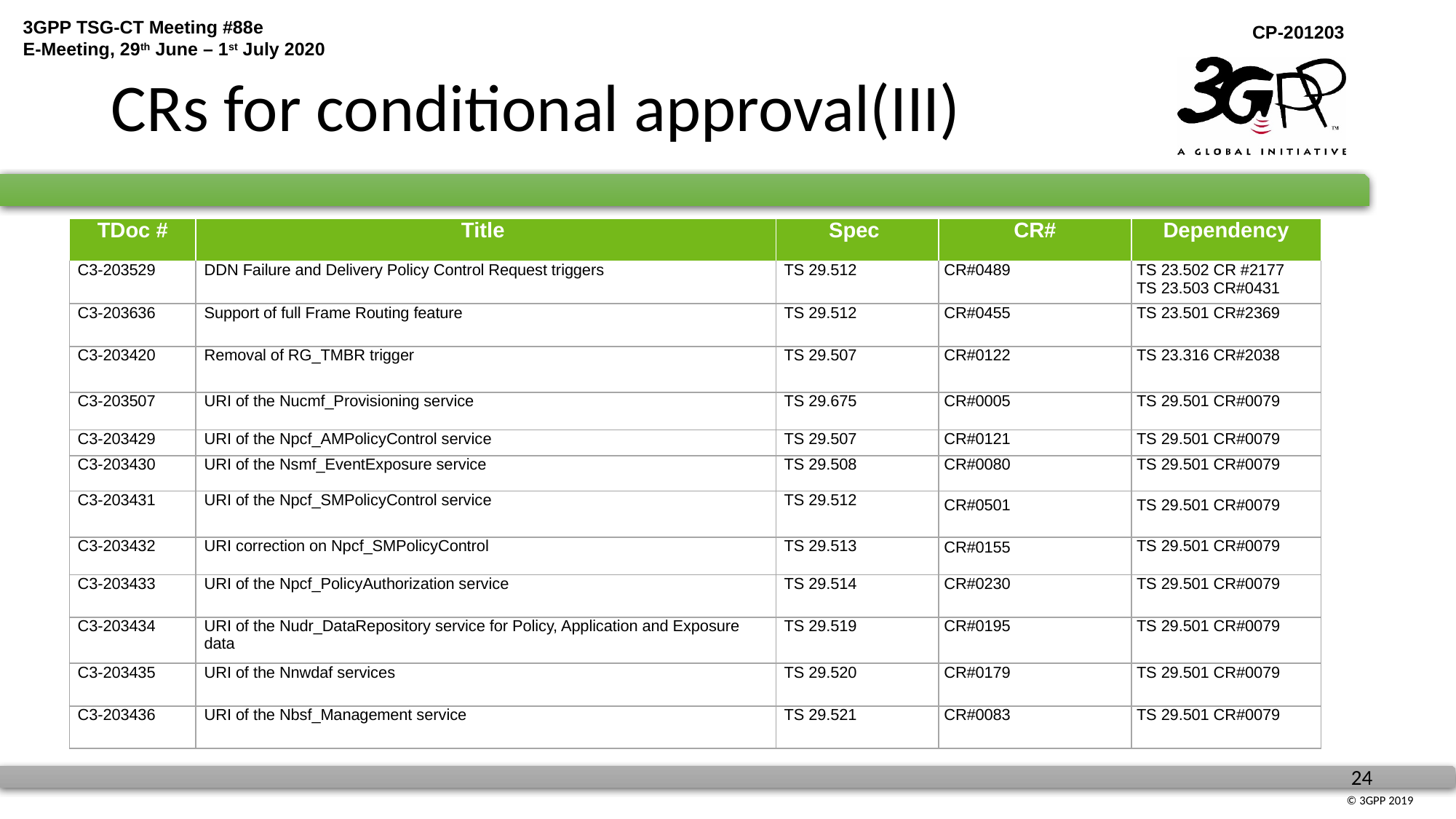

# CRs for conditional approval(III)
| TDoc # | Title | Spec | CR# | Dependency |
| --- | --- | --- | --- | --- |
| C3-203529 | DDN Failure and Delivery Policy Control Request triggers | TS 29.512 | CR#0489 | TS 23.502 CR #2177 TS 23.503 CR#0431 |
| C3-203636 | Support of full Frame Routing feature | TS 29.512 | CR#0455 | TS 23.501 CR#2369 |
| C3-203420 | Removal of RG\_TMBR trigger | TS 29.507 | CR#0122 | TS 23.316 CR#2038 |
| C3-203507 | URI of the Nucmf\_Provisioning service | TS 29.675 | CR#0005 | TS 29.501 CR#0079 |
| C3-203429 | URI of the Npcf\_AMPolicyControl service | TS 29.507 | CR#0121 | TS 29.501 CR#0079 |
| C3-203430 | URI of the Nsmf\_EventExposure service | TS 29.508 | CR#0080 | TS 29.501 CR#0079 |
| C3-203431 | URI of the Npcf\_SMPolicyControl service | TS 29.512 | CR#0501 | TS 29.501 CR#0079 |
| C3-203432 | URI correction on Npcf\_SMPolicyControl | TS 29.513 | CR#0155 | TS 29.501 CR#0079 |
| C3-203433 | URI of the Npcf\_PolicyAuthorization service | TS 29.514 | CR#0230 | TS 29.501 CR#0079 |
| C3-203434 | URI of the Nudr\_DataRepository service for Policy, Application and Exposure data | TS 29.519 | CR#0195 | TS 29.501 CR#0079 |
| C3-203435 | URI of the Nnwdaf services | TS 29.520 | CR#0179 | TS 29.501 CR#0079 |
| C3-203436 | URI of the Nbsf\_Management service | TS 29.521 | CR#0083 | TS 29.501 CR#0079 |